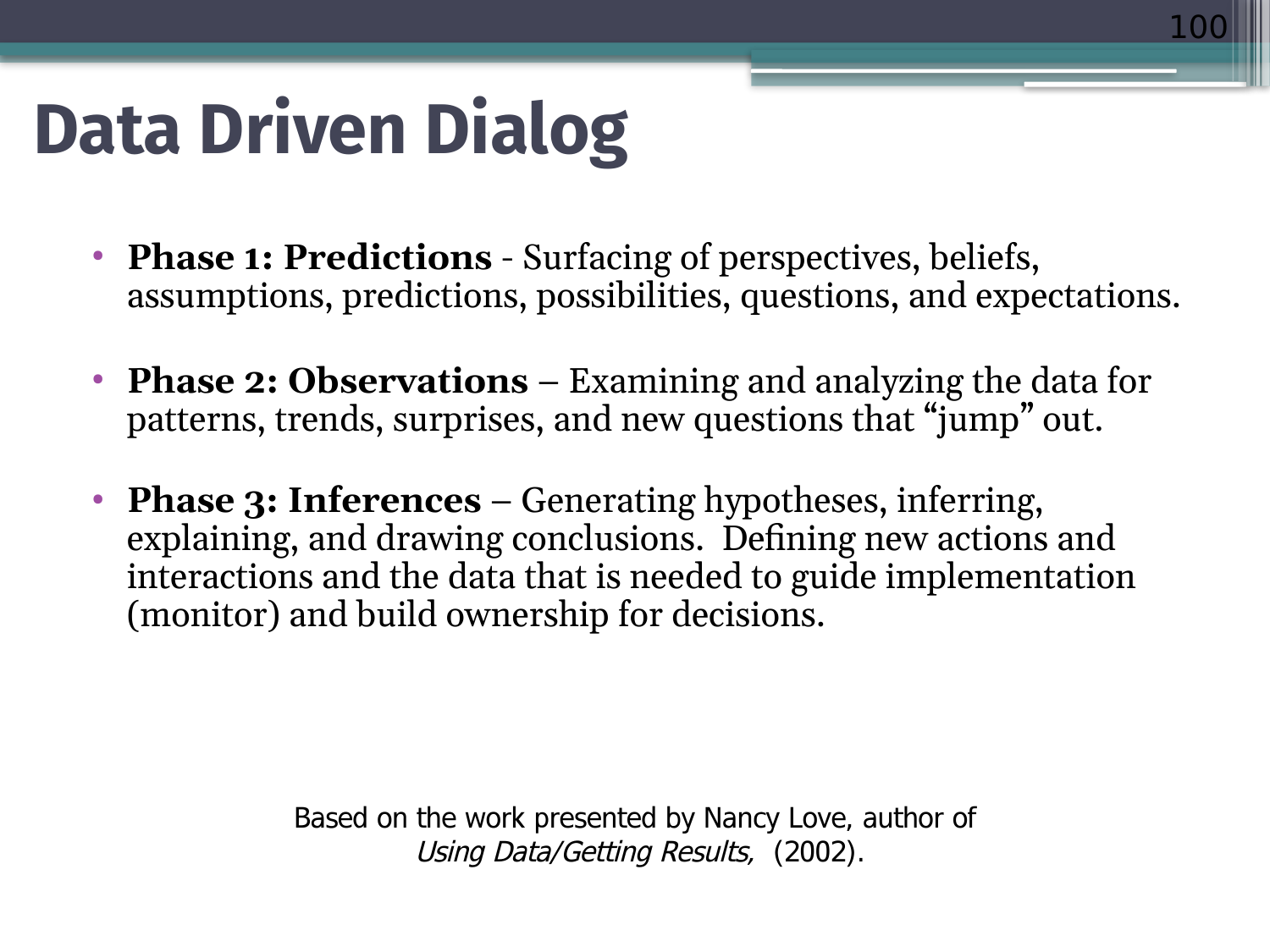

100
# Data Driven Dialog
Phase 1: Predictions - Surfacing of perspectives, beliefs, assumptions, predictions, possibilities, questions, and expectations.
Phase 2: Observations – Examining and analyzing the data for patterns, trends, surprises, and new questions that “jump” out.
Phase 3: Inferences – Generating hypotheses, inferring, explaining, and drawing conclusions.  Defining new actions and interactions and the data that is needed to guide implementation (monitor) and build ownership for decisions.

Based on the work presented by Nancy Love, author of  Using Data/Getting Results,  (2002).